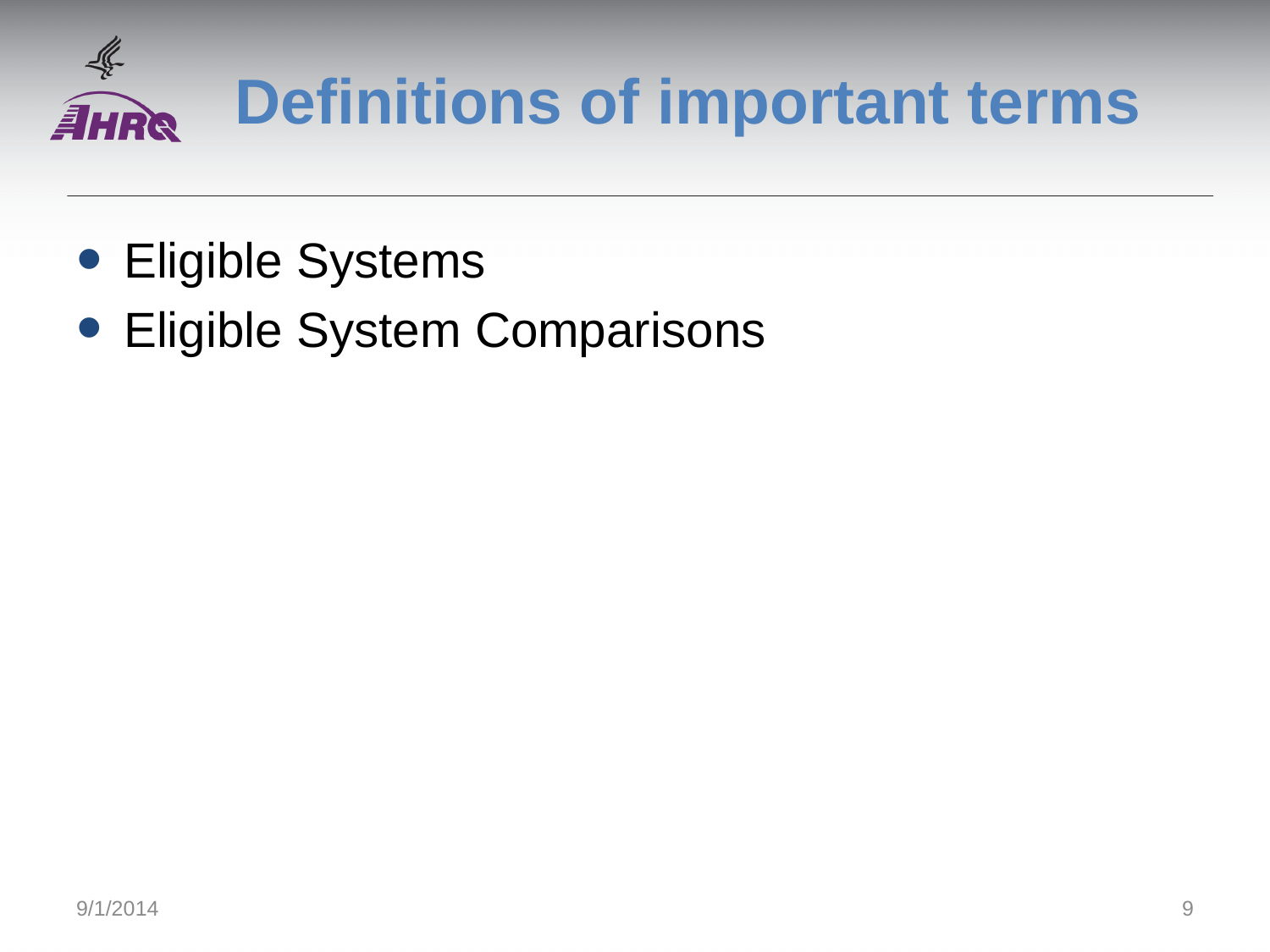

# Definitions of important terms
Eligible Systems
Eligible System Comparisons

9/1/2014
9